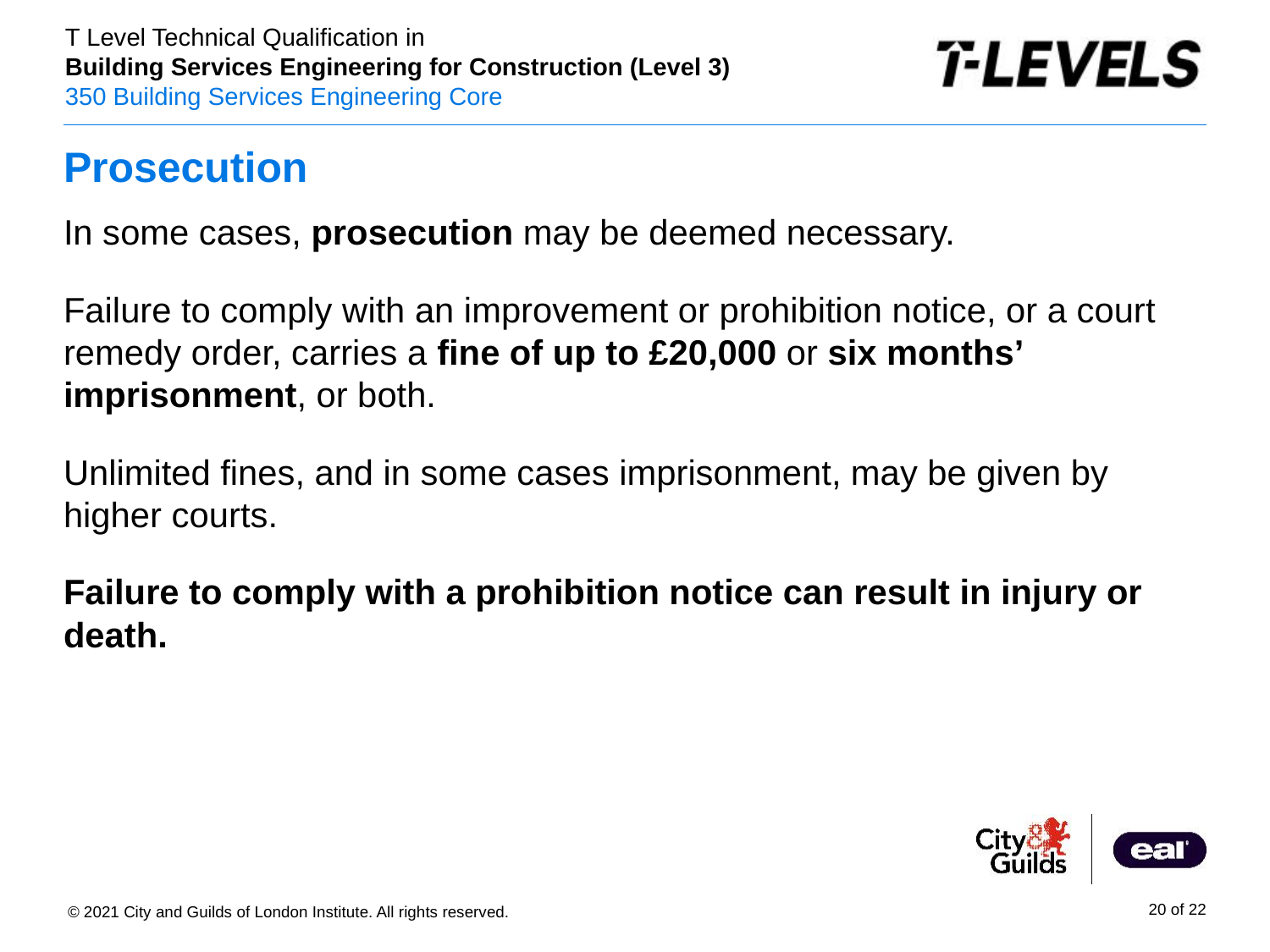

# Prosecution
In some cases, prosecution may be deemed necessary.
Failure to comply with an improvement or prohibition notice, or a court remedy order, carries a fine of up to £20,000 or six months’ imprisonment, or both.
Unlimited fines, and in some cases imprisonment, may be given by higher courts.
Failure to comply with a prohibition notice can result in injury or death.